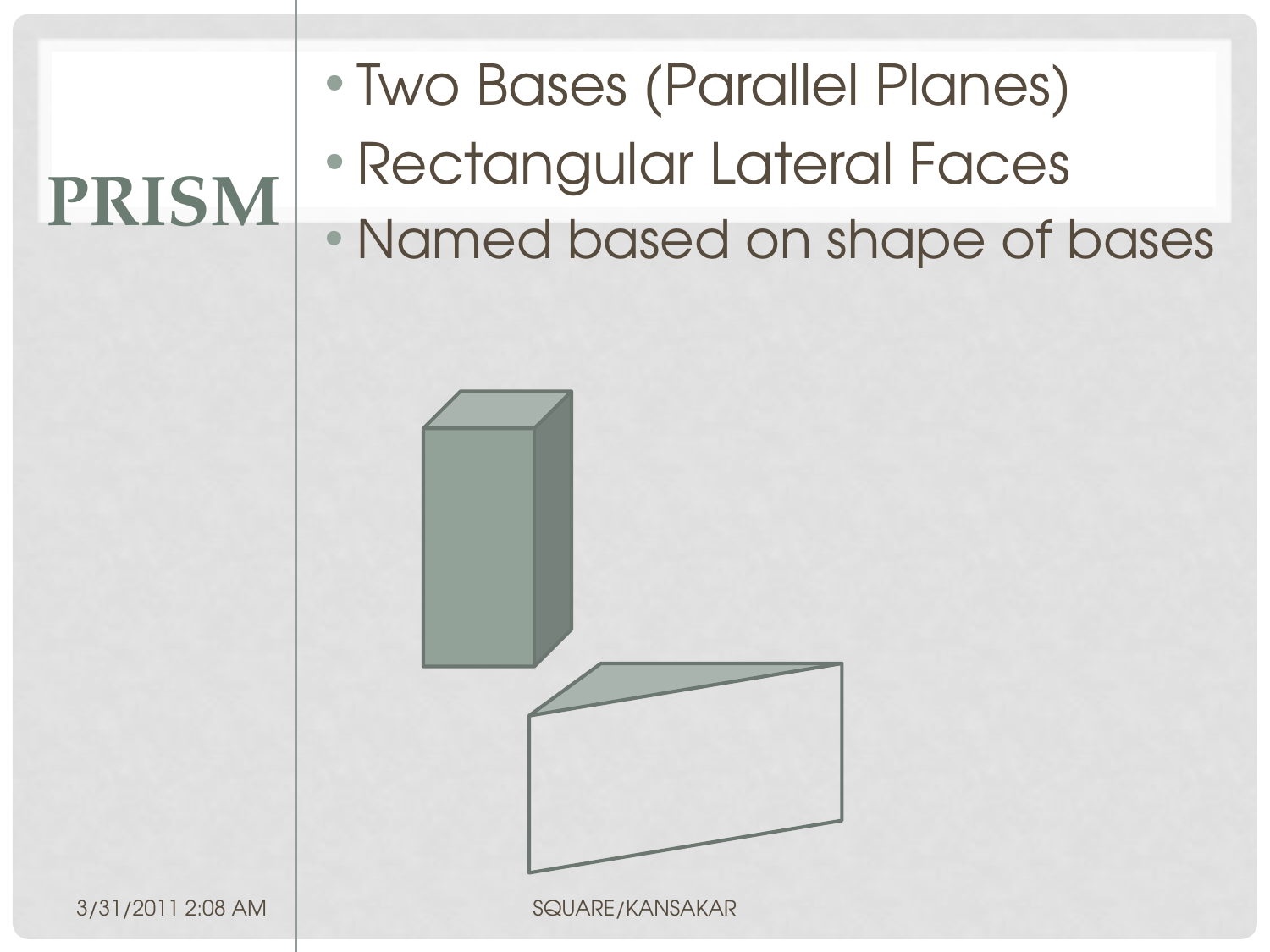

Two Bases (Parallel Planes)
Rectangular Lateral Faces
Named based on shape of bases
# Prism

3/31/2011 2:08 AM
SQUARE/KANSAKAR